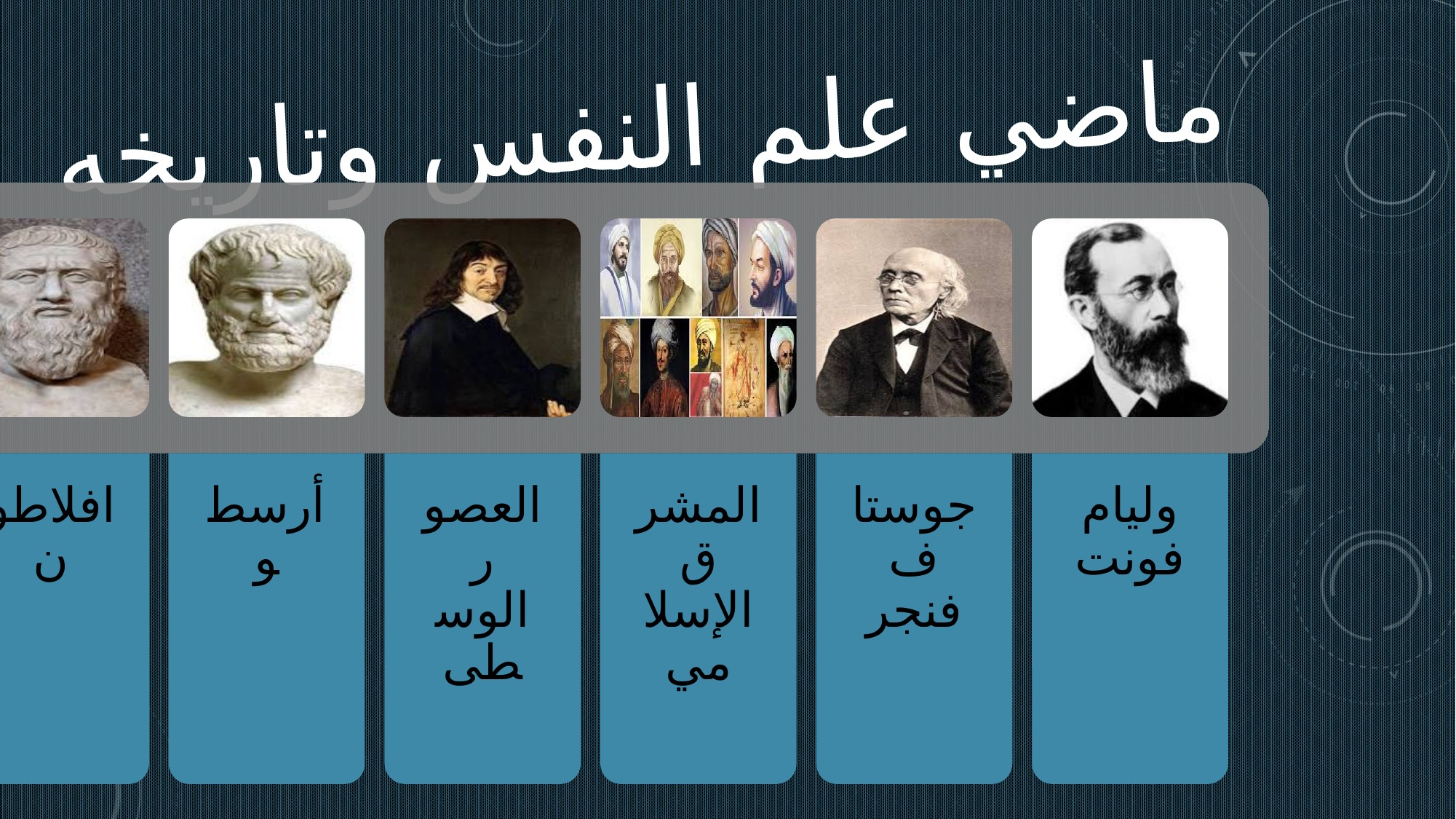

# ماضي علم النفس وتاريخه
افلاطون
أرسطو
العصور الوسطى
المشرق الإسلامي
جوستاف فنجر
وليام فونت